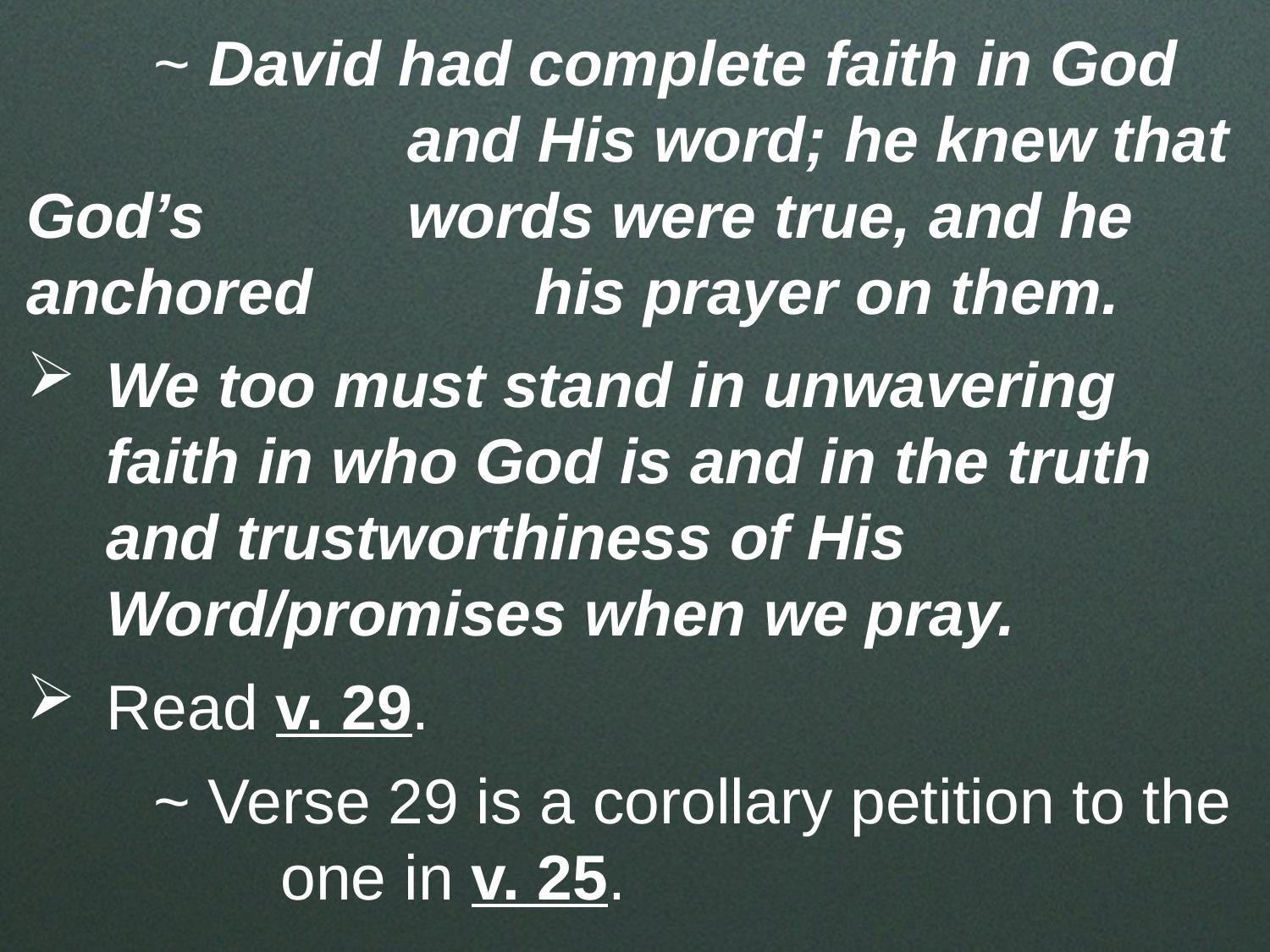

~ David had complete faith in God 			and His word; he knew that God’s 		words were true, and he anchored 		his prayer on them.
We too must stand in unwavering faith in who God is and in the truth and trustworthiness of His Word/promises when we pray.
Read v. 29.
	~ Verse 29 is a corollary petition to the 		one in v. 25.